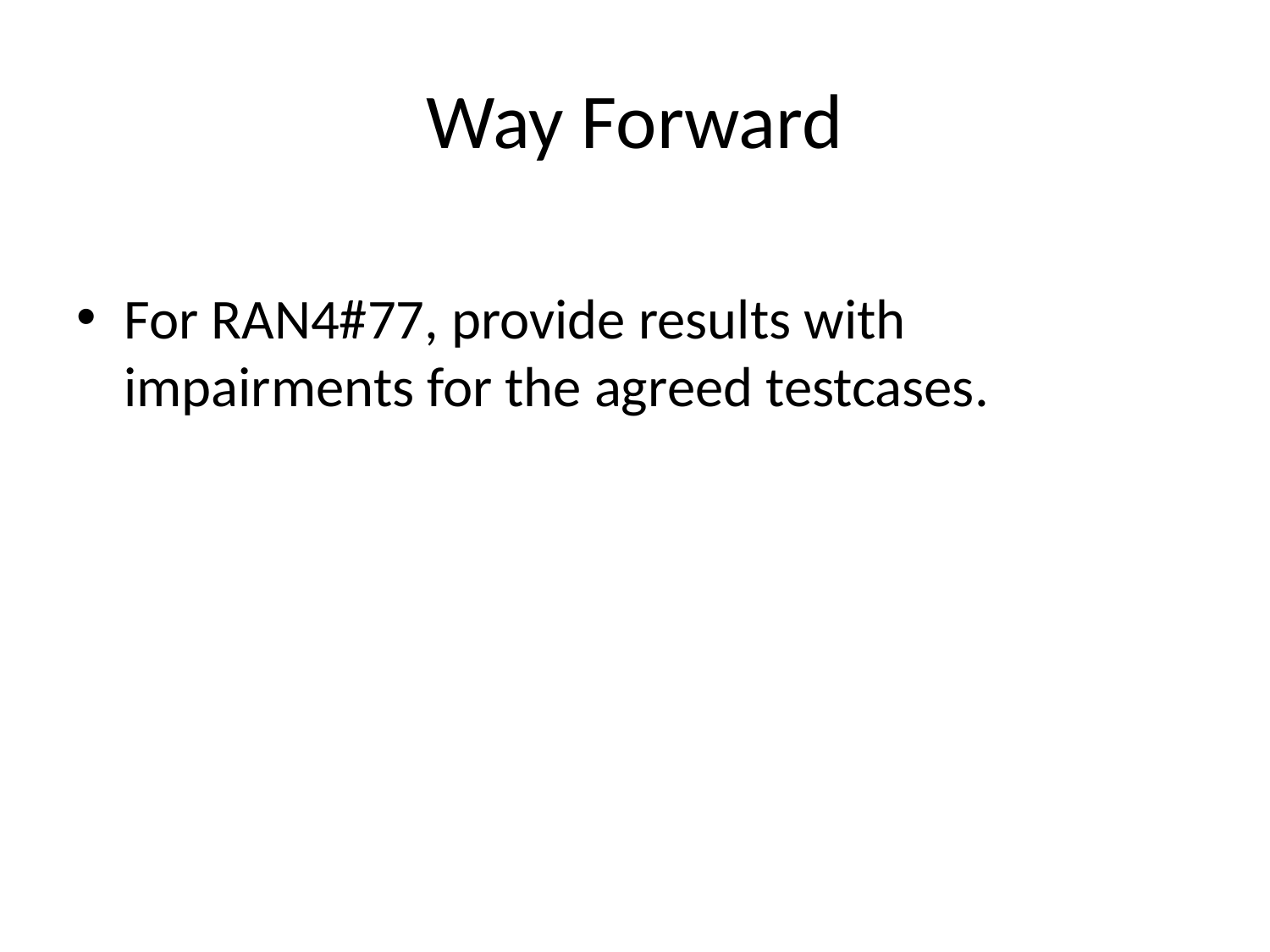

# Way Forward
For RAN4#77, provide results with impairments for the agreed testcases.